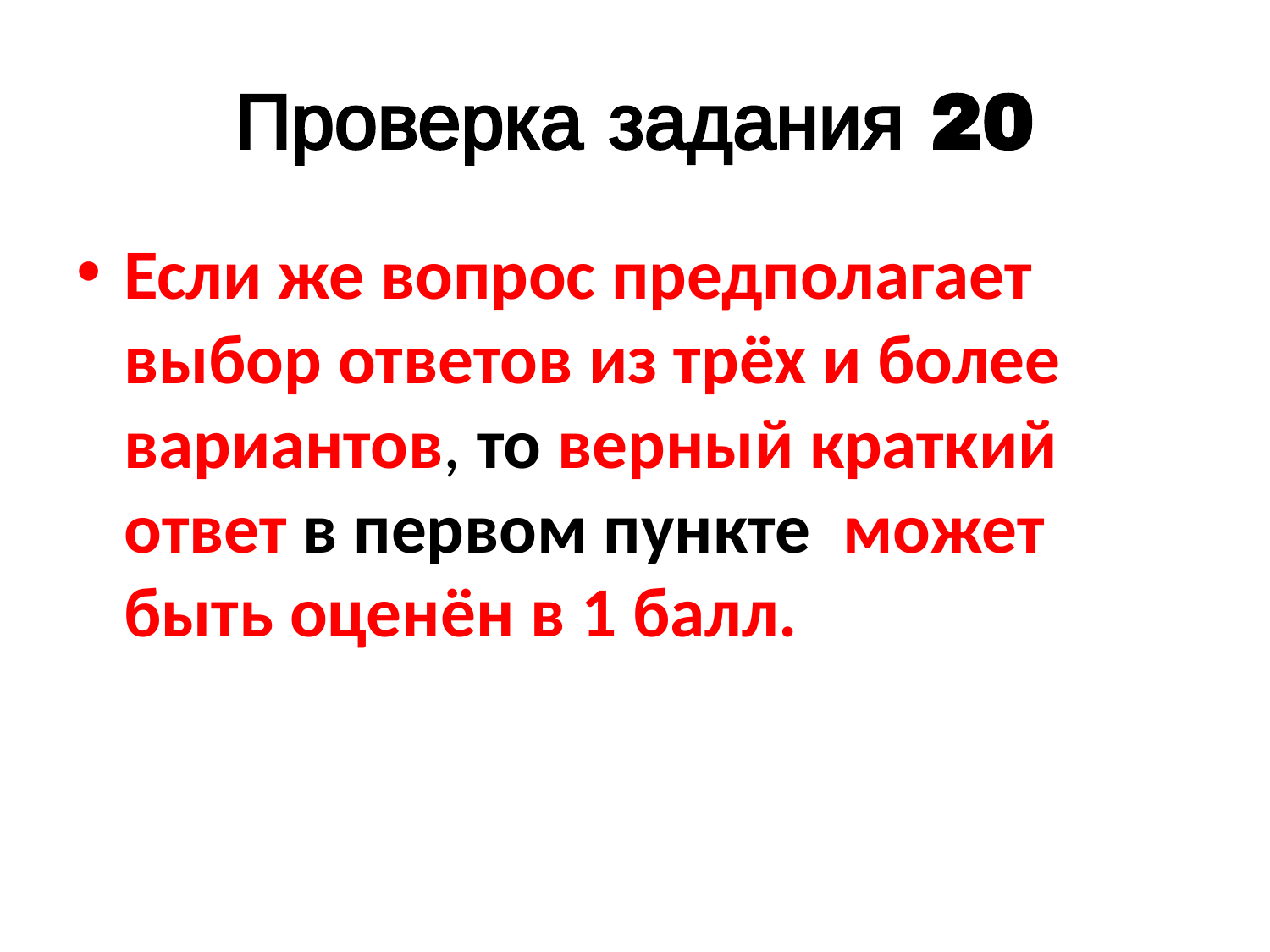

# Проверка задания 20
Если же вопрос предполагает выбор ответов из трёх и более вариантов, то верный краткий ответ в первом пункте  может быть оценён в 1 балл.